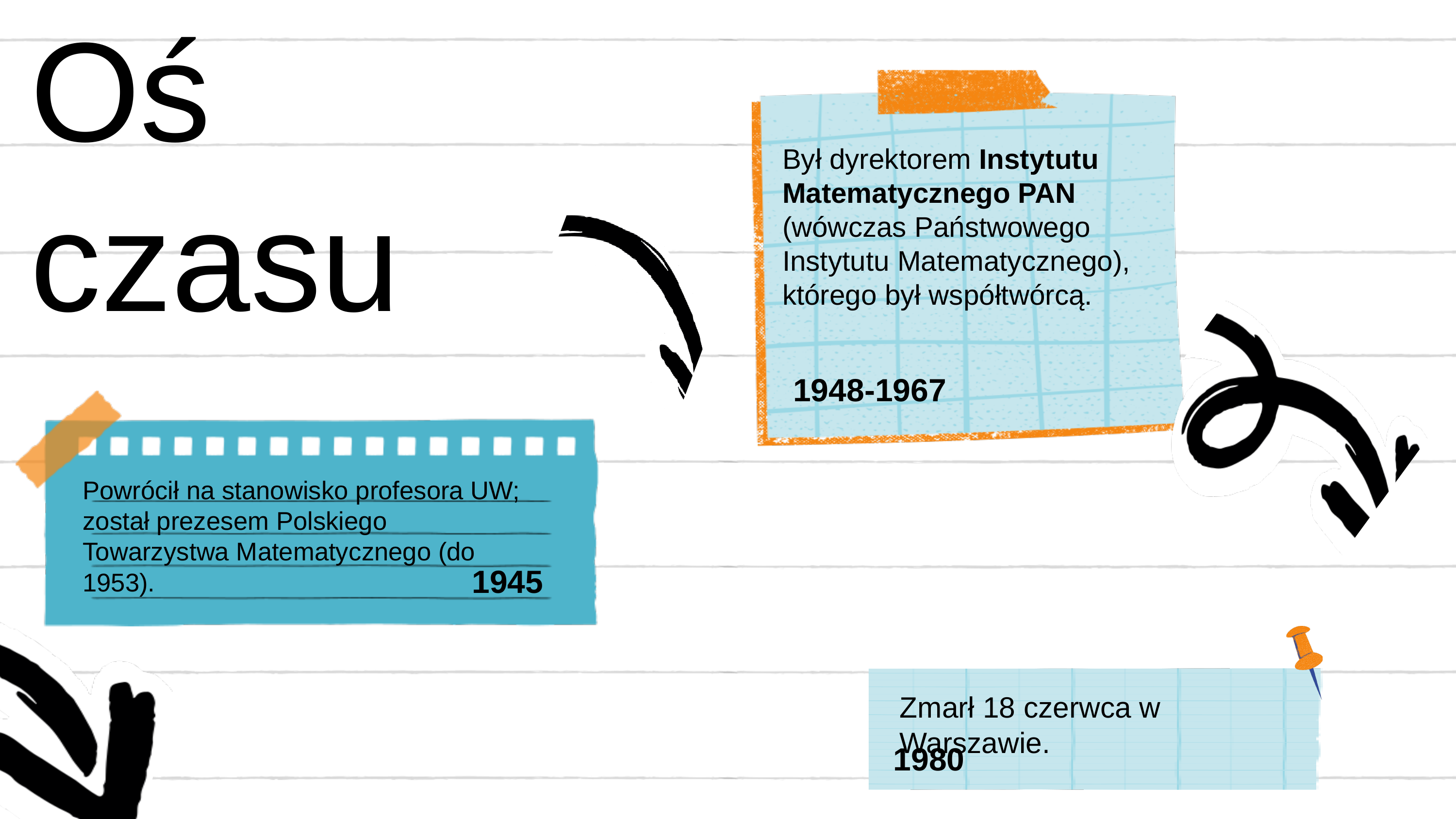

Oś czasu

Był dyrektorem Instytutu Matematycznego PAN (wówczas Państwowego Instytutu Matematycznego), którego był współtwórcą.

1948-1967

Powrócił na stanowisko profesora UW; został prezesem Polskiego Towarzystwa Matematycznego (do 1953).

1945

Zmarł 18 czerwca w Warszawie.
1980